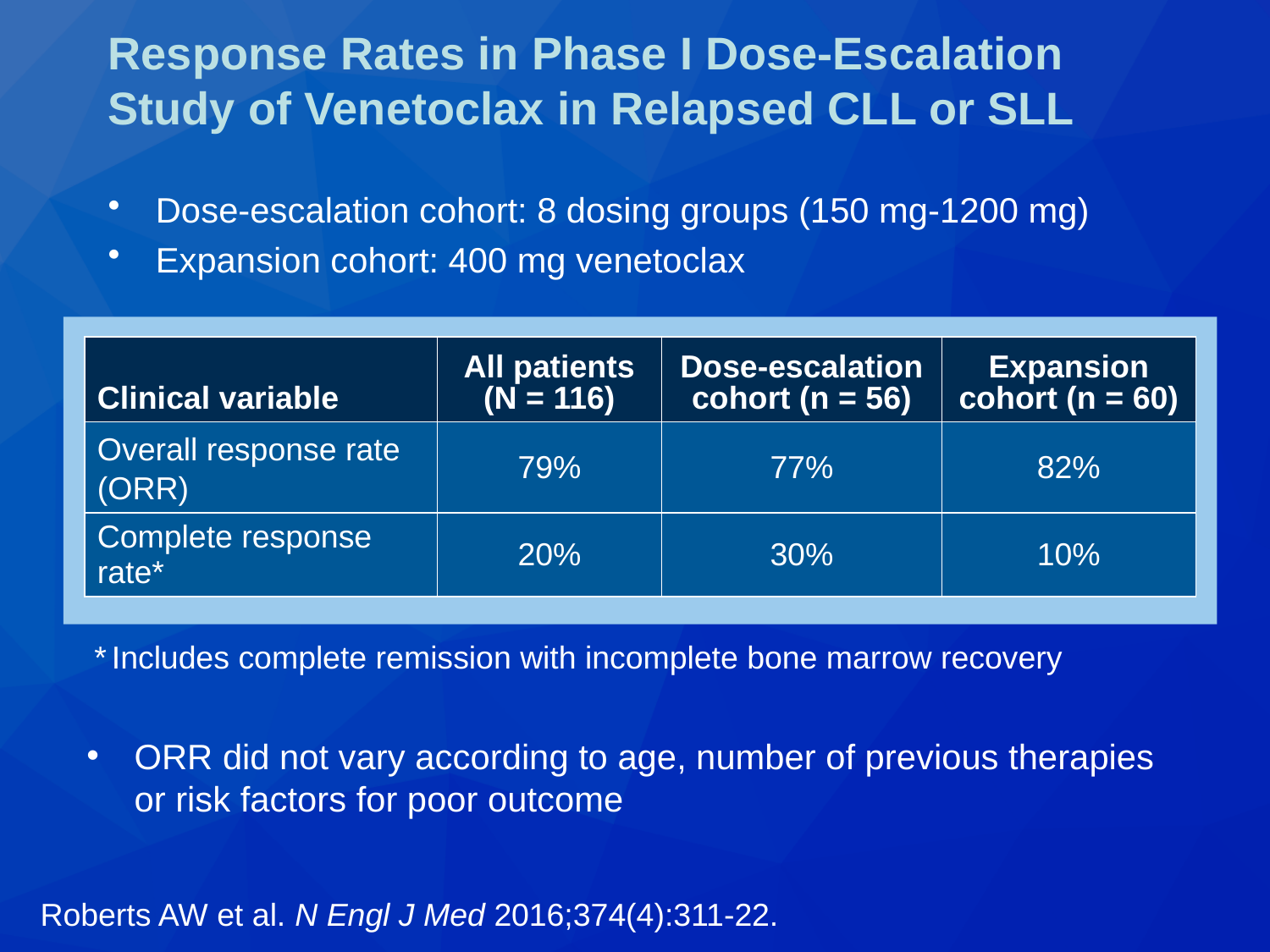

# Response Rates in Phase I Dose-Escalation Study of Venetoclax in Relapsed CLL or SLL
Dose-escalation cohort: 8 dosing groups (150 mg-1200 mg)
Expansion cohort: 400 mg venetoclax

| Clinical variable | All patients (N = 116) | Dose-escalation cohort (n = 56) | Expansion cohort (n = 60) |
| --- | --- | --- | --- |
| Overall response rate (ORR) | 79% | 77% | 82% |
| Complete response rate\* | 20% | 30% | 10% |
* Includes complete remission with incomplete bone marrow recovery
ORR did not vary according to age, number of previous therapies or risk factors for poor outcome

Roberts AW et al. N Engl J Med 2016;374(4):311-22.